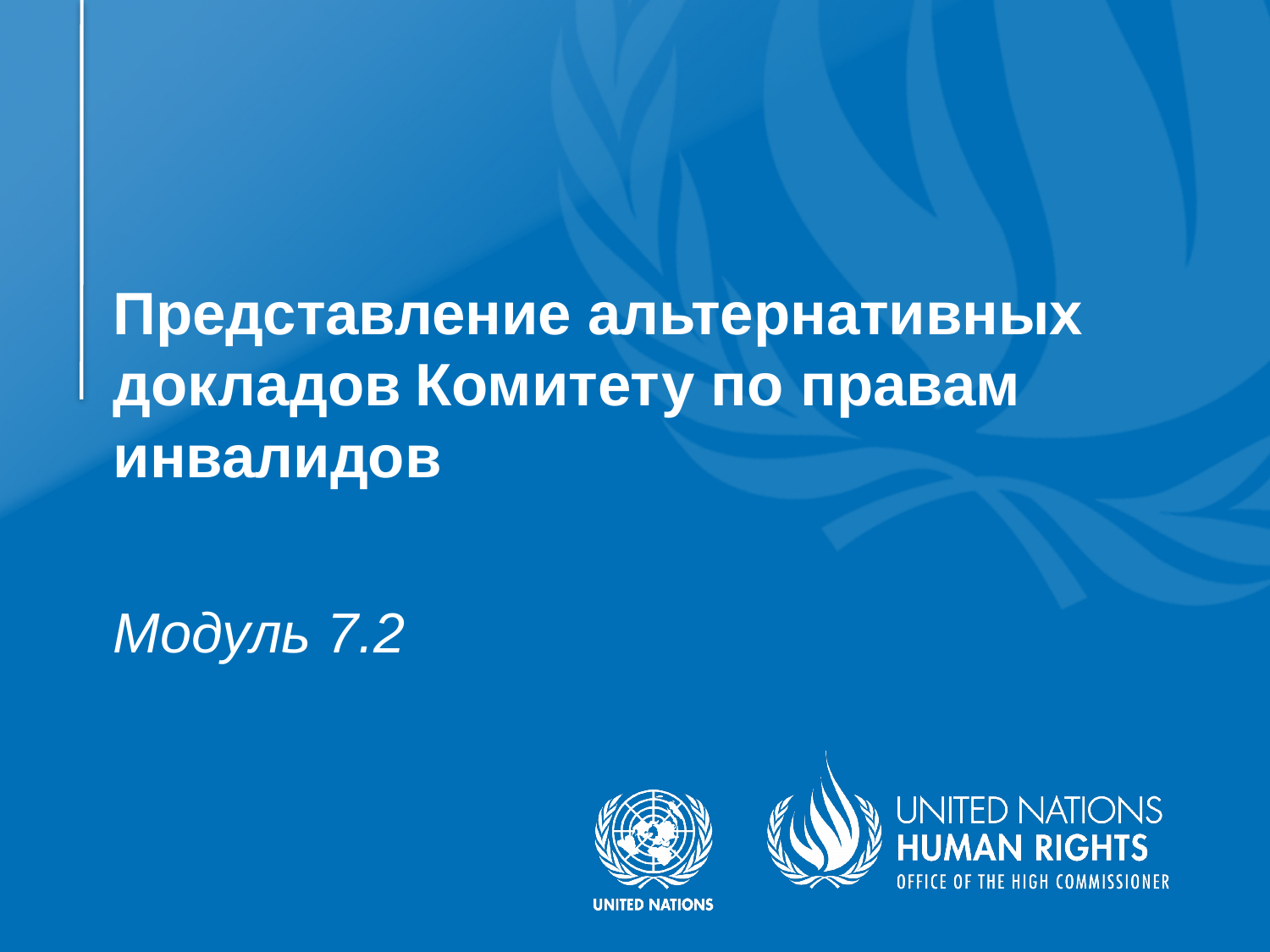

# Представление альтернативных докладов Комитету по правам инвалидов
Модуль 7.2